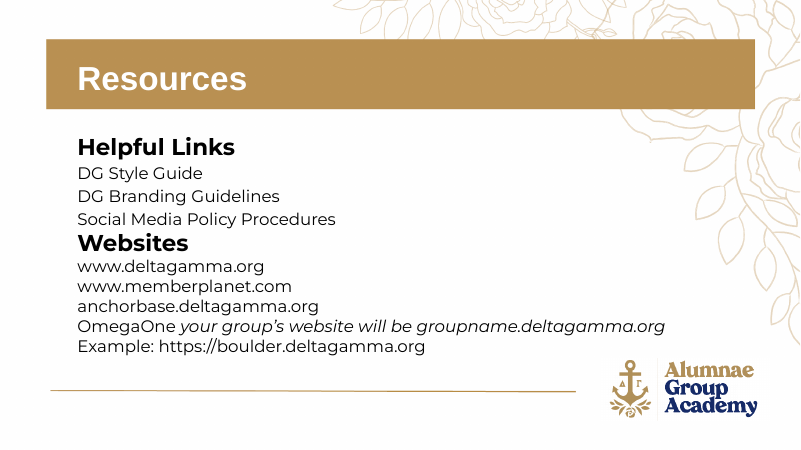

Resources
Helpful Links
DG Style Guide
DG Branding Guidelines
Social Media Policy Procedures
Websites
www.deltagamma.org
www.memberplanet.com
anchorbase.deltagamma.org
OmegaOne your group’s website will be groupname.deltagamma.org
Example: https://boulder.deltagamma.org